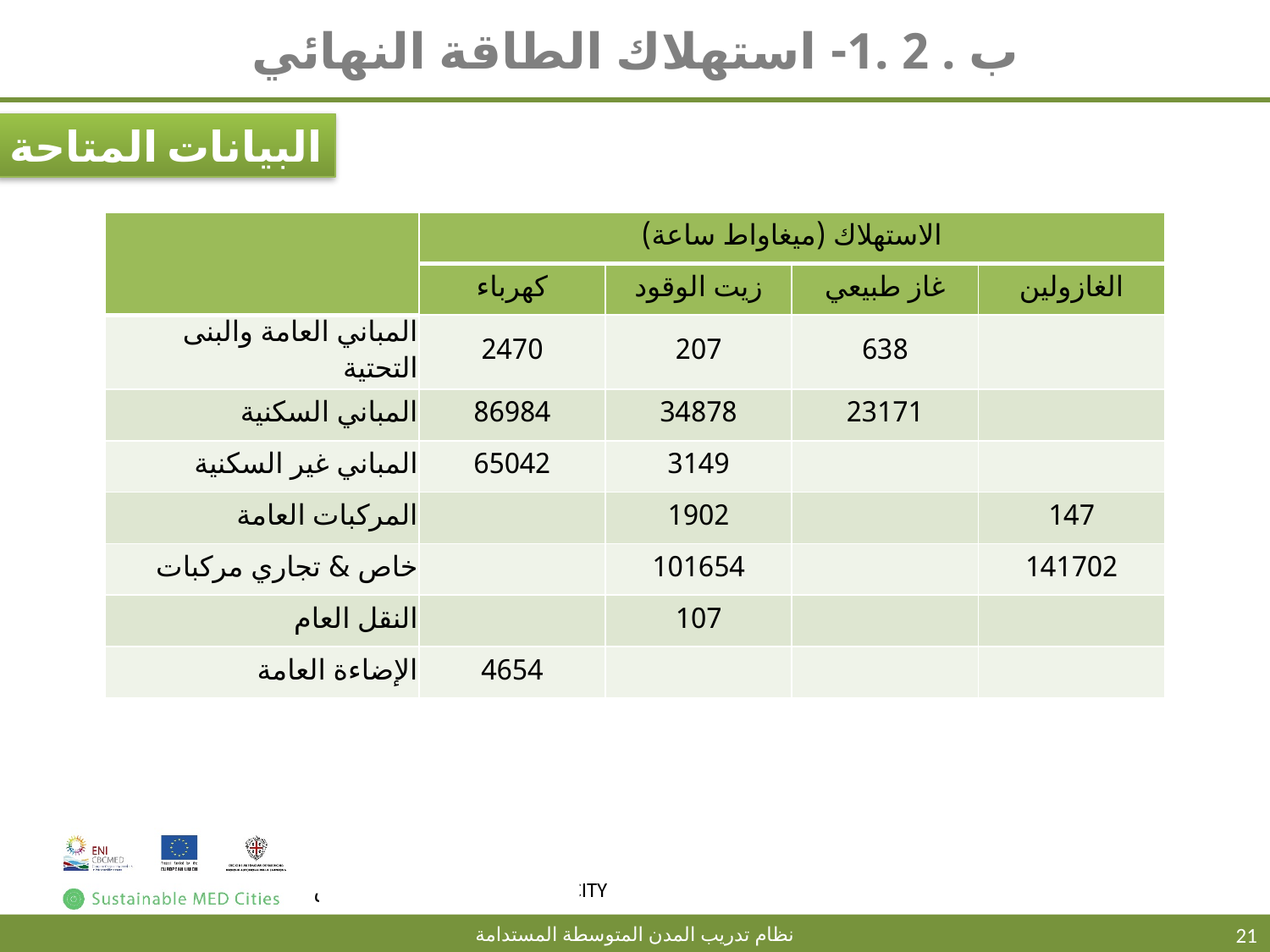

# ب . 2 .1- استهلاك الطاقة النهائي
البيانات المتاحة
|  | الاستهلاك (ميغاواط ساعة) |  |  |  |
| --- | --- | --- | --- | --- |
|  | كهرباء | زيت الوقود | غاز طبيعي | الغازولين |
| المباني العامة والبنى التحتية | 2470 | 207 | 638 |  |
| المباني السكنية | 86984 | 34878 | 23171 |  |
| المباني غير السكنية | 65042 | 3149 |  |  |
| المركبات العامة |  | 1902 |  | 147 |
| خاص & تجاري مركبات |  | 101654 |  | 141702 |
| النقل العام |  | 107 |  |  |
| الإضاءة العامة | 4654 |  |  |  |

21